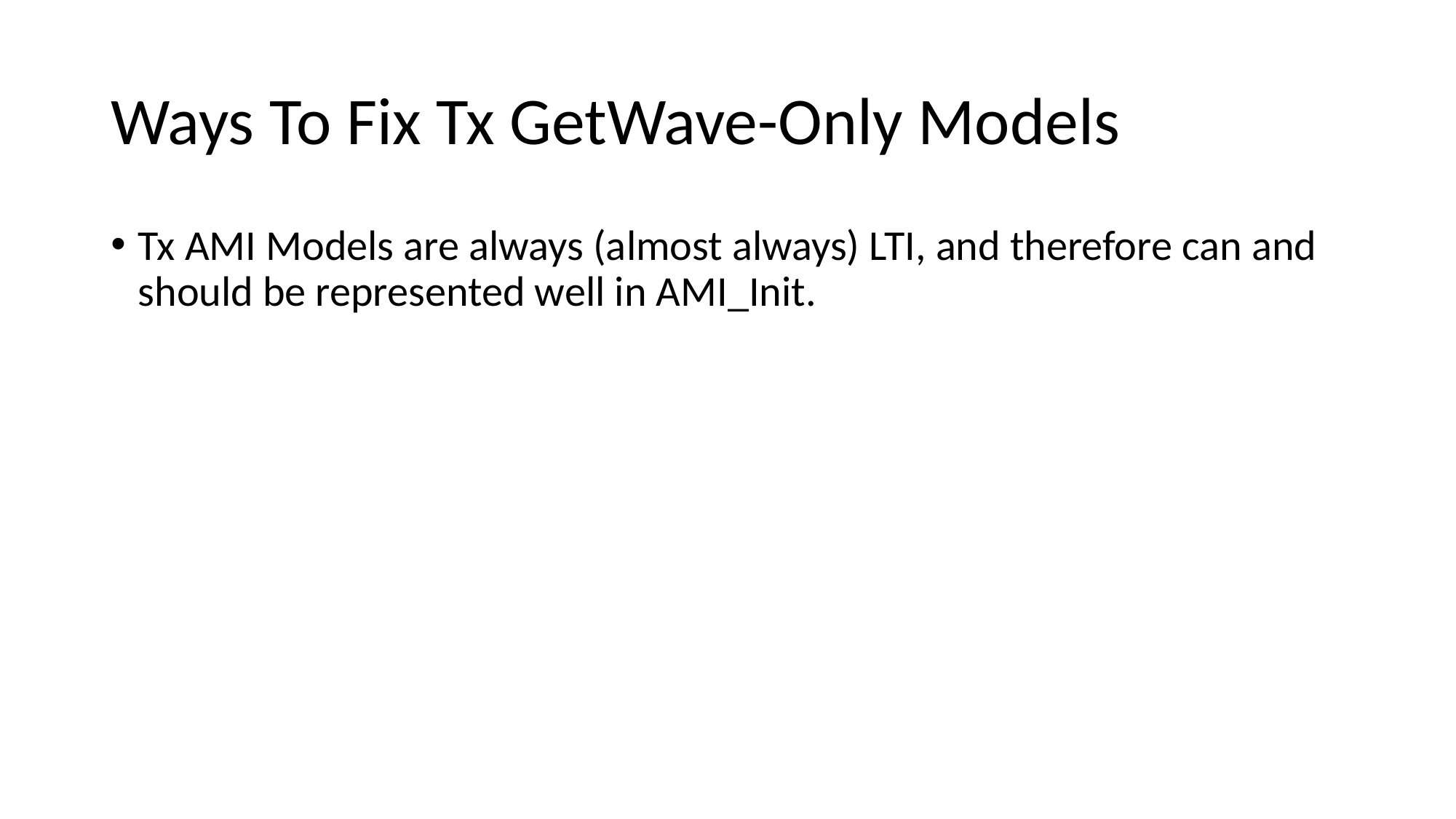

# Ways To Fix Tx GetWave-Only Models
Tx AMI Models are always (almost always) LTI, and therefore can and should be represented well in AMI_Init.